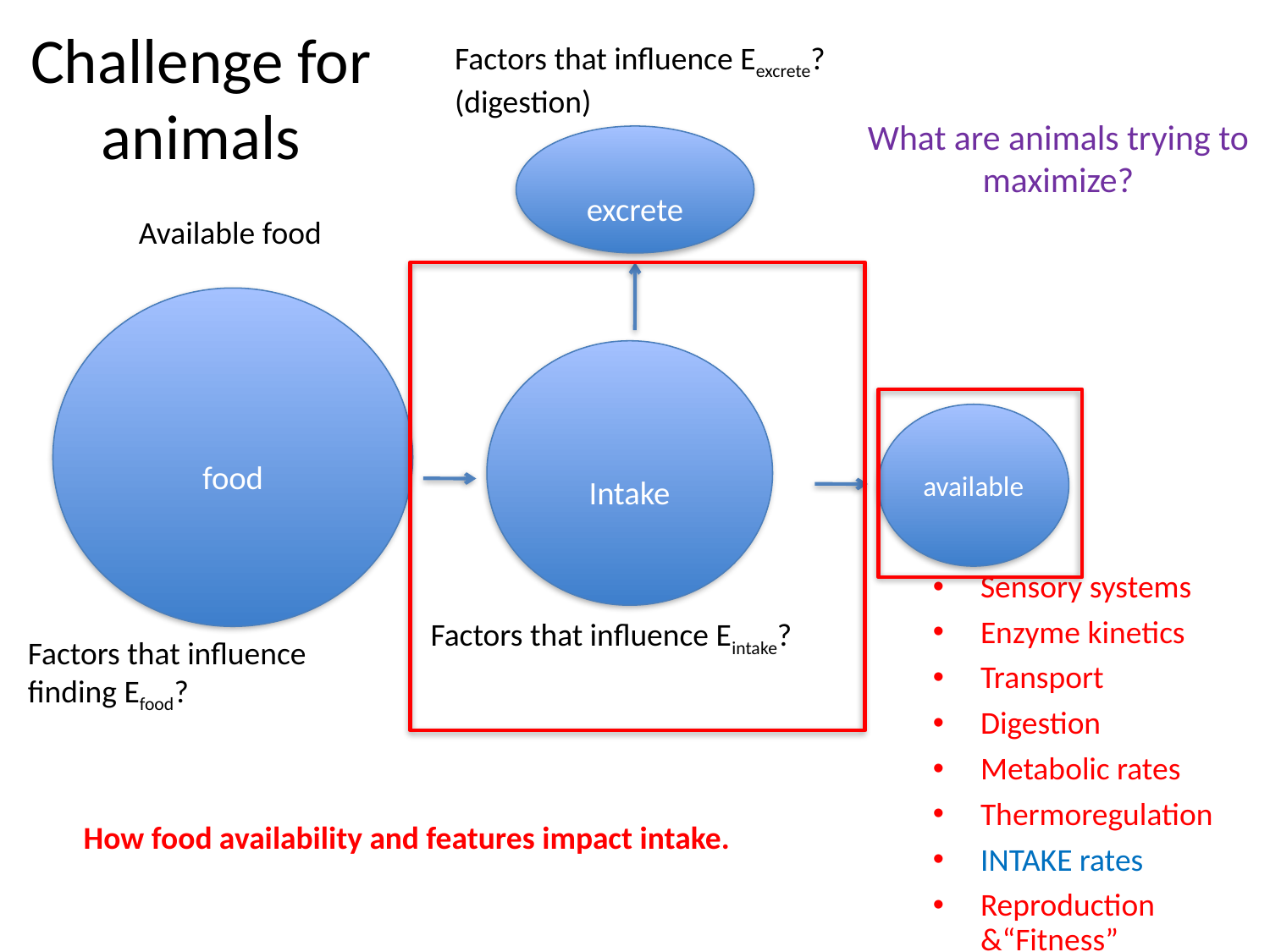

Challenge for animals
Factors that influence Eexcrete?
(digestion)
What are animals trying to maximize?

excrete
Available food

food
Intake

available
Sensory systems
Enzyme kinetics
Transport
Digestion
Metabolic rates
Thermoregulation
INTAKE rates
Reproduction &“Fitness”
Factors that influence Eintake?
Factors that influence finding Efood?
How food availability and features impact intake.